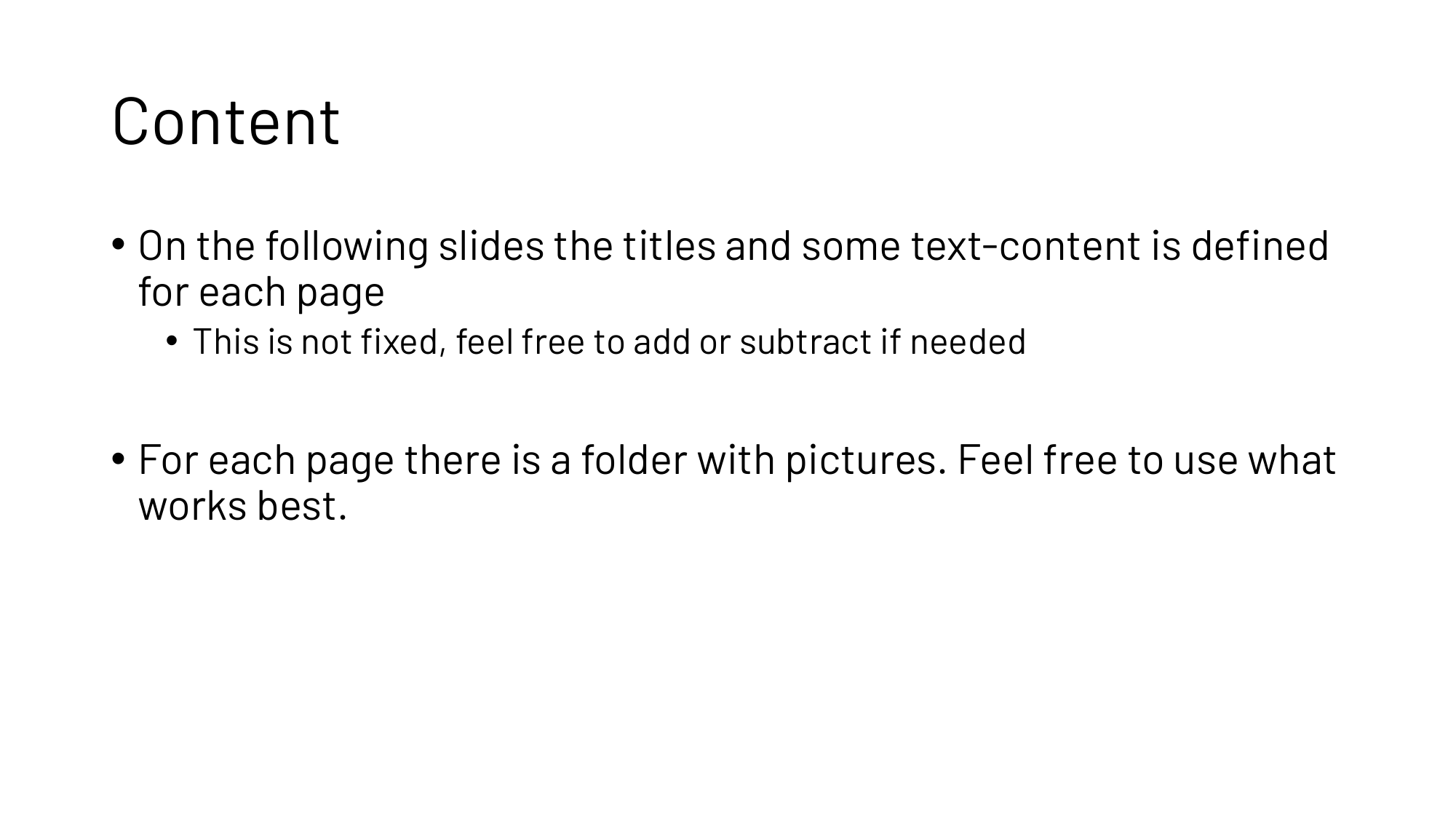

# Content
On the following slides the titles and some text-content is defined for each page
This is not fixed, feel free to add or subtract if needed

For each page there is a folder with pictures. Feel free to use what works best.